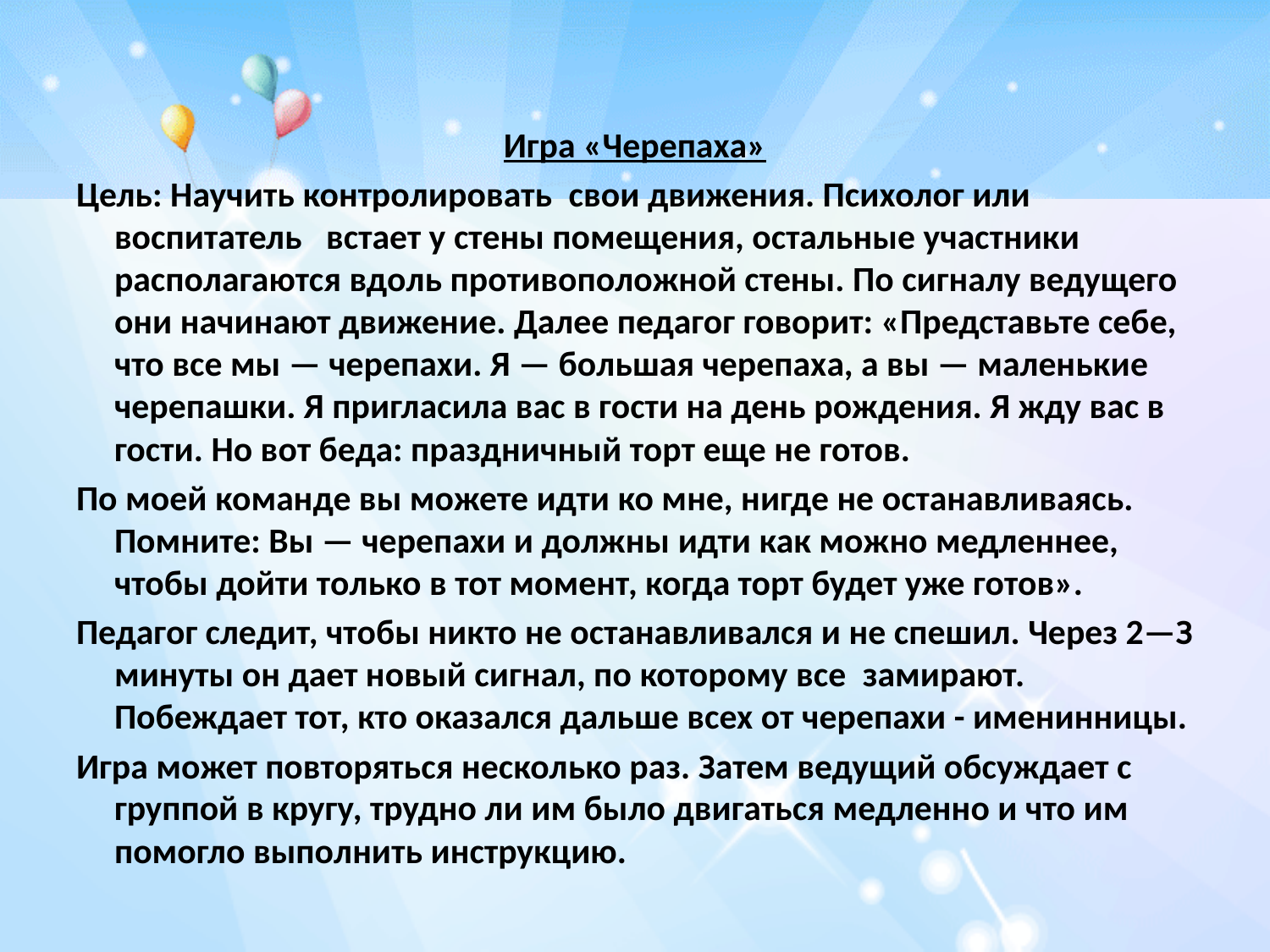

Игра «Черепаха»
Цель: Научить контролировать  свои движения. Психолог или воспитатель   встает у стены помещения, остальные участники располагаются вдоль противоположной стены. По сигналу ведущего они начинают движение. Далее педагог говорит: «Представьте себе, что все мы — черепахи. Я — большая черепаха, а вы — маленькие черепашки. Я пригласила вас в гости на день рождения. Я жду вас в гости. Но вот беда: праздничный торт еще не готов.
По моей команде вы можете идти ко мне, нигде не останавливаясь. Помните: Вы — черепахи и должны идти как можно медленнее, чтобы дойти только в тот момент, когда торт будет уже готов».
Педагог следит, чтобы никто не останавливался и не спешил. Через 2—З минуты он дает новый сигнал, по которому все  замирают. Побеждает тот, кто оказался дальше всех от черепахи - именинницы.
Игра может повторяться несколько раз. Затем ведущий обсуждает с группой в кругу, трудно ли им было двигаться медленно и что им помогло выполнить инструкцию.